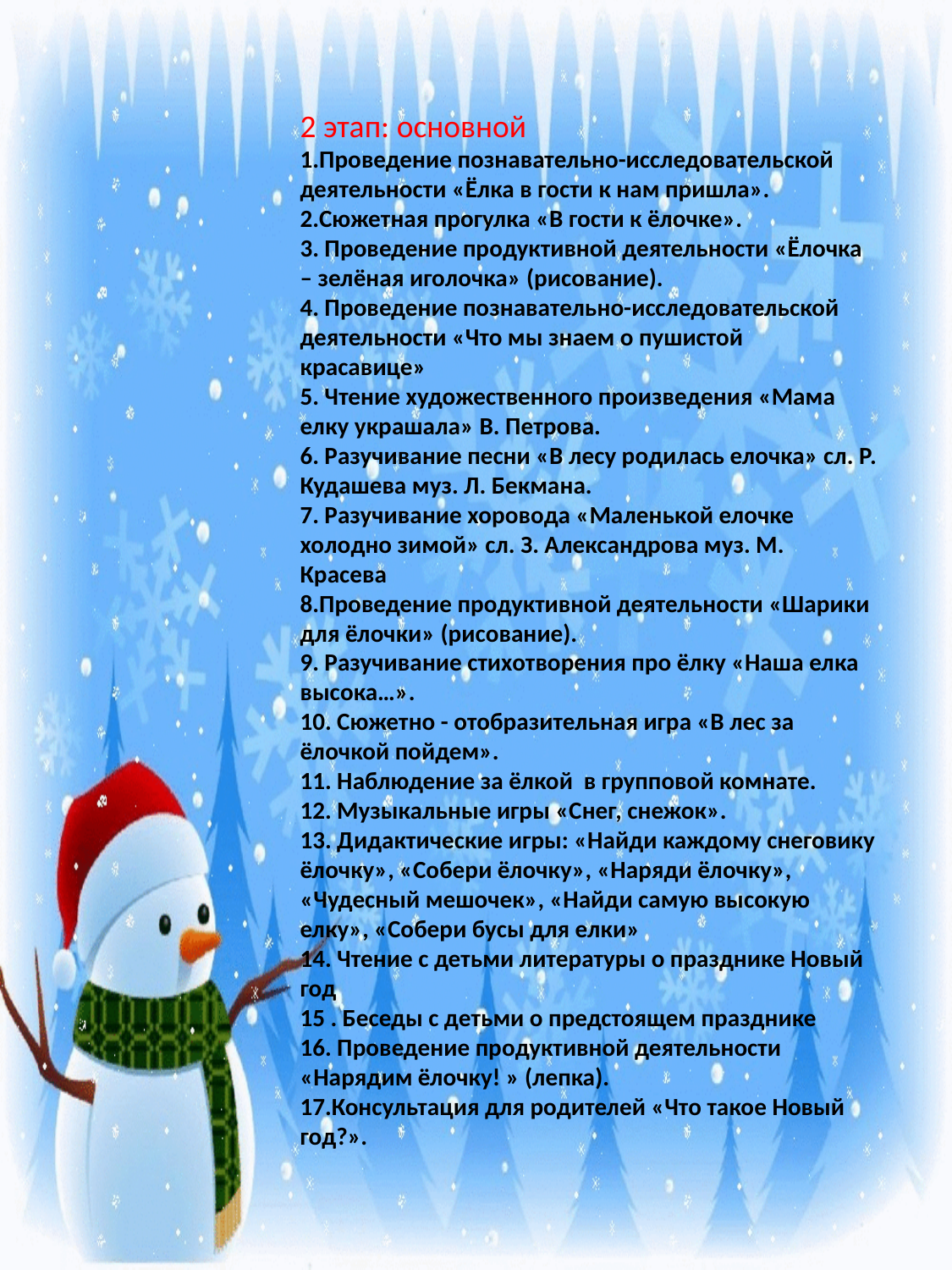

2 этап: основной 
1.Проведение познавательно-исследовательской деятельности «Ёлка в гости к нам пришла». 
2.Сюжетная прогулка «В гости к ёлочке». 
3. Проведение продуктивной деятельности «Ёлочка – зелёная иголочка» (рисование). 
4. Проведение познавательно-исследовательской деятельности «Что мы знаем о пушистой красавице» 
5. Чтение художественного произведения «Мама елку украшала» В. Петрова.
6. Разучивание песни «В лесу родилась елочка» сл. Р. Кудашева муз. Л. Бекмана. 
7. Разучивание хоровода «Маленькой елочке холодно зимой» сл. З. Александрова муз. М. Красева 
8.Проведение продуктивной деятельности «Шарики для ёлочки» (рисование). 
9. Разучивание стихотворения про ёлку «Наша елка высока…». 
10. Сюжетно - отобразительная игра «В лес за ёлочкой пойдем». 
11. Наблюдение за ёлкой  в групповой комнате. 
12. Музыкальные игры «Снег, снежок». 
13. Дидактические игры: «Найди каждому снеговику ёлочку», «Собери ёлочку», «Наряди ёлочку», «Чудесный мешочек», «Найди самую высокую елку», «Собери бусы для елки» 
14. Чтение с детьми литературы о празднике Новый год 
15 . Беседы с детьми о предстоящем празднике 
16. Проведение продуктивной деятельности «Нарядим ёлочку! » (лепка). 
17.Консультация для родителей «Что такое Новый год?».
#